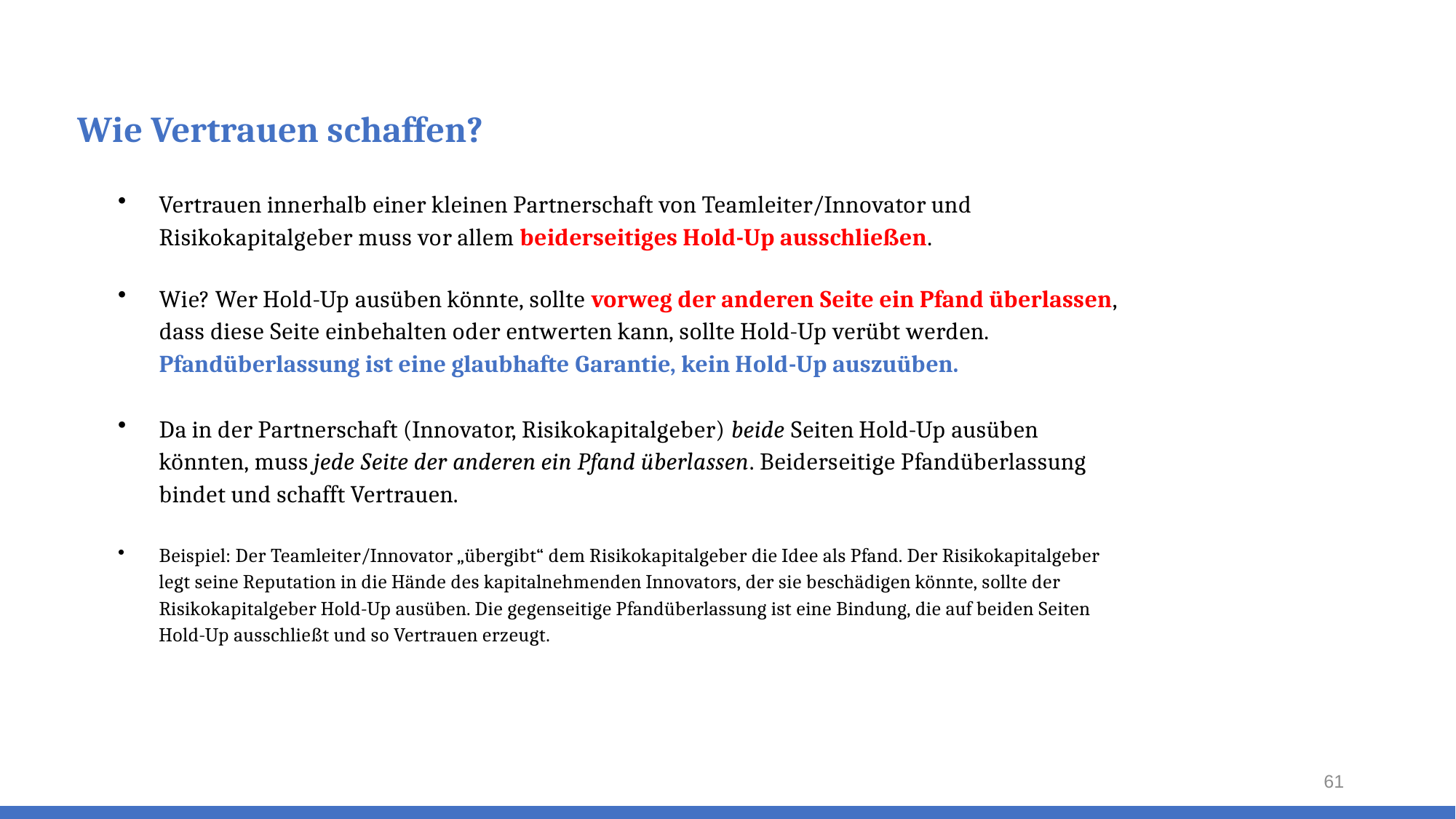

# Wie Vertrauen schaffen?
Vertrauen innerhalb einer kleinen Partnerschaft von Teamleiter/Innovator und Risikokapitalgeber muss vor allem beiderseitiges Hold-Up ausschließen.
Wie? Wer Hold-Up ausüben könnte, sollte vorweg der anderen Seite ein Pfand überlassen, dass diese Seite einbehalten oder entwerten kann, sollte Hold-Up verübt werden. Pfandüberlassung ist eine glaubhafte Garantie, kein Hold-Up auszuüben.

Da in der Partnerschaft (Innovator, Risikokapitalgeber) beide Seiten Hold-Up ausüben könnten, muss jede Seite der anderen ein Pfand überlassen. Beiderseitige Pfandüberlassung bindet und schafft Vertrauen.
Beispiel: Der Teamleiter/Innovator „übergibt“ dem Risikokapitalgeber die Idee als Pfand. Der Risikokapitalgeber legt seine Reputation in die Hände des kapitalnehmenden Innovators, der sie beschädigen könnte, sollte der Risikokapitalgeber Hold-Up ausüben. Die gegenseitige Pfandüberlassung ist eine Bindung, die auf beiden Seiten Hold-Up ausschließt und so Vertrauen erzeugt.
61